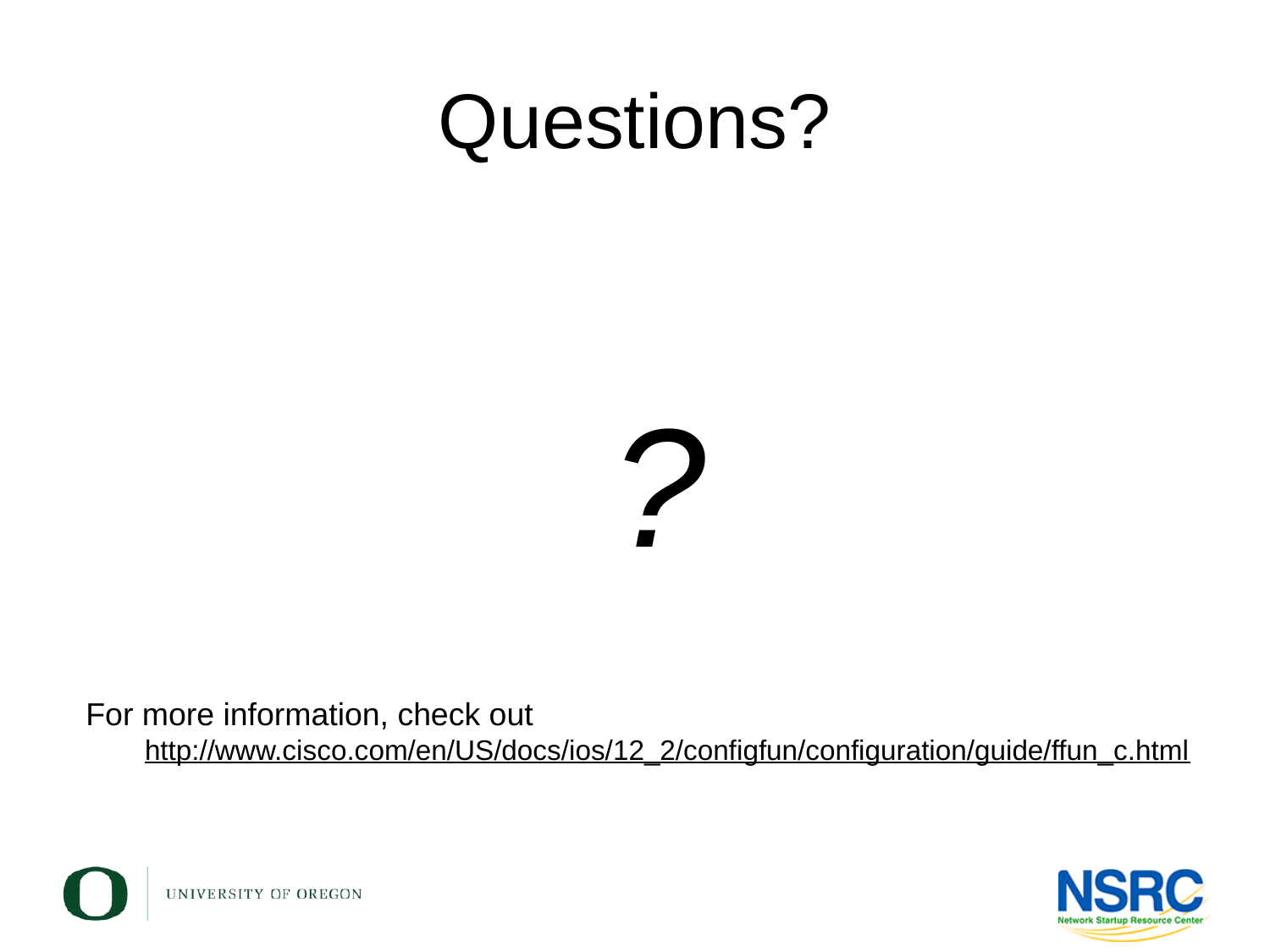

# Questions?
?
For more information, check out
http://www.cisco.com/en/US/docs/ios/12_2/configfun/configuration/guide/ffun_c.html